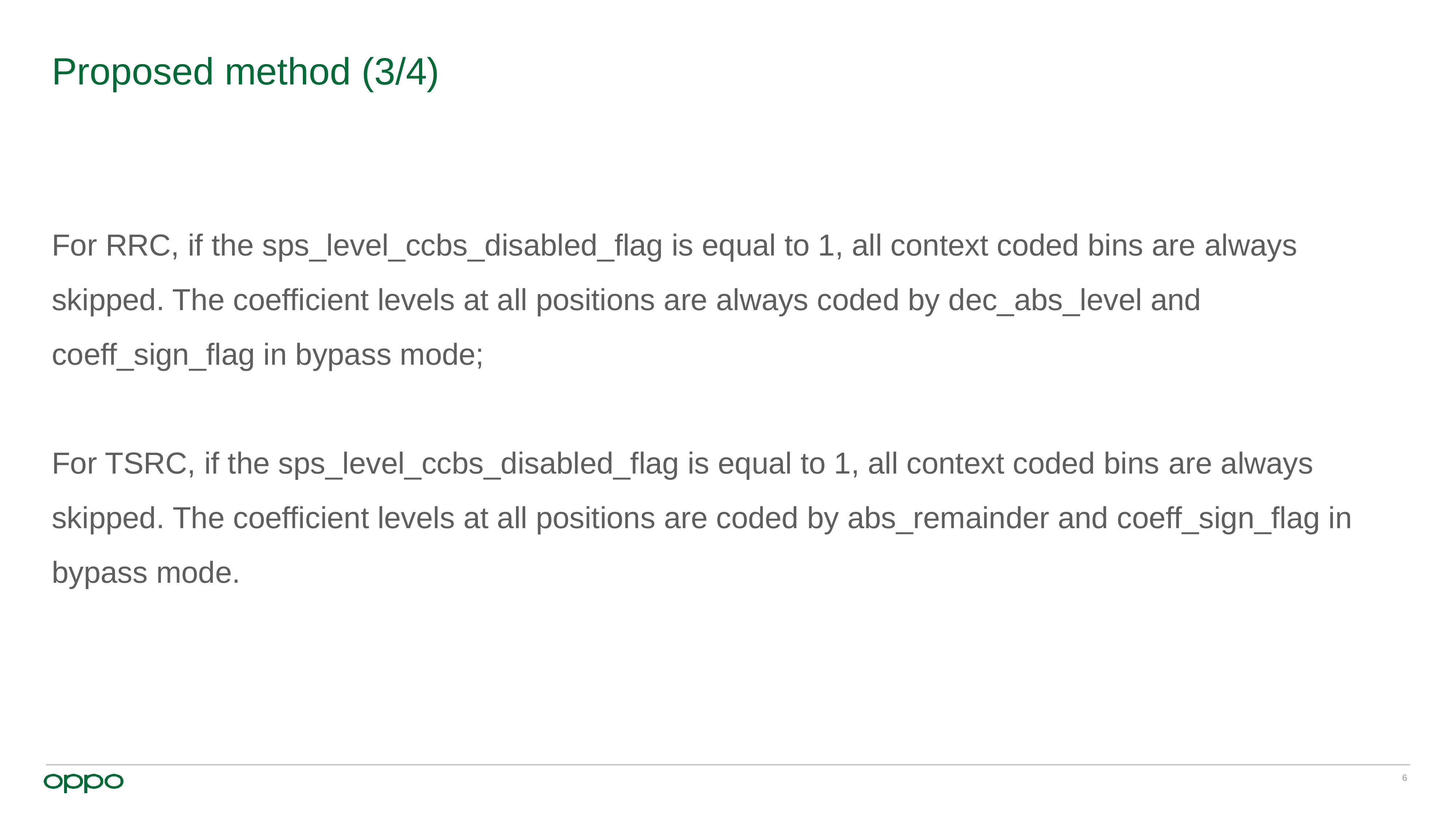

# Proposed method (3/4)
For RRC, if the sps_level_ccbs_disabled_flag is equal to 1, all context coded bins are always skipped. The coefficient levels at all positions are always coded by dec_abs_level and coeff_sign_flag in bypass mode;

For TSRC, if the sps_level_ccbs_disabled_flag is equal to 1, all context coded bins are always skipped. The coefficient levels at all positions are coded by abs_remainder and coeff_sign_flag in bypass mode.